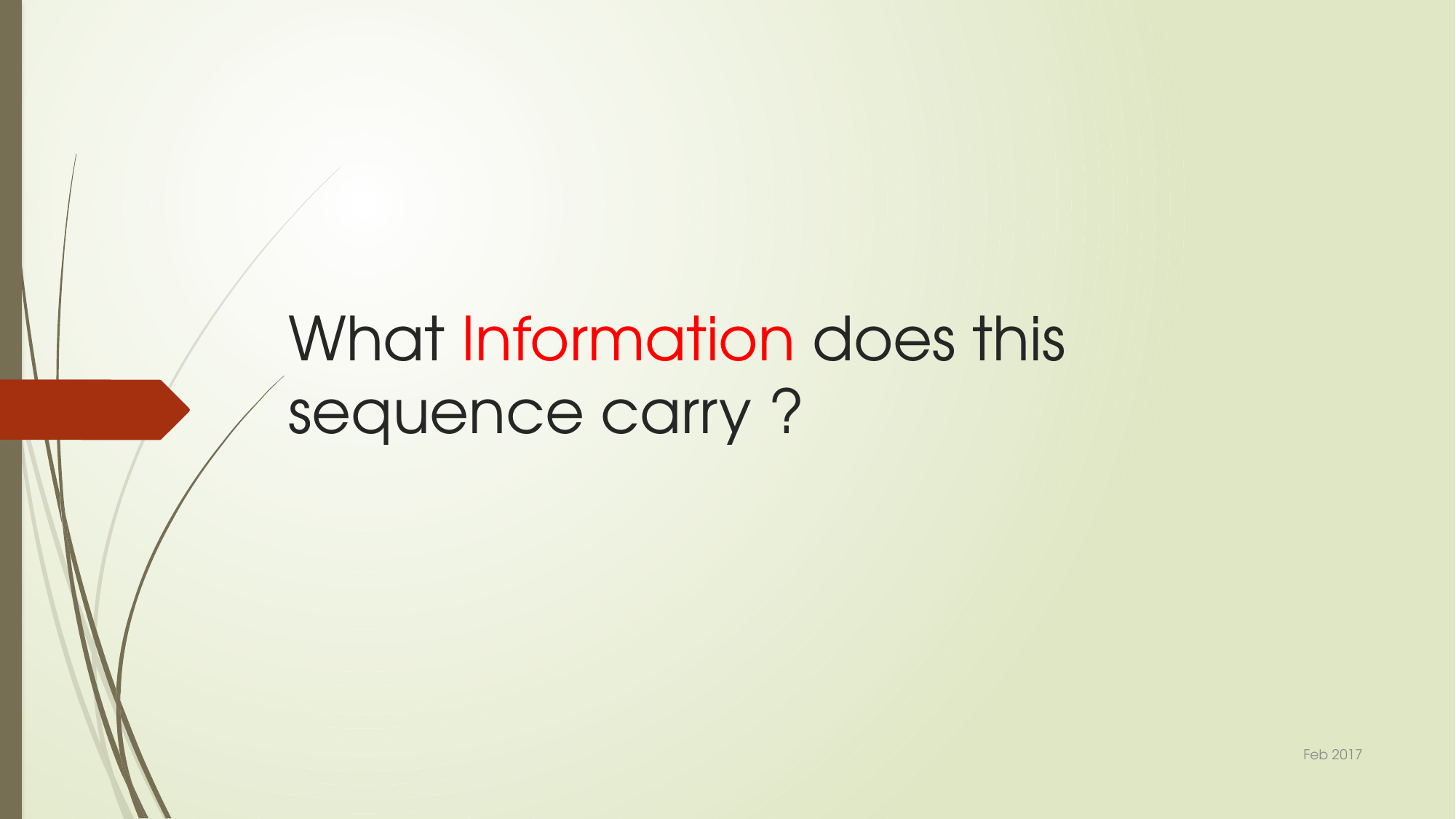

# What Information does this sequence carry ?
Feb 2017